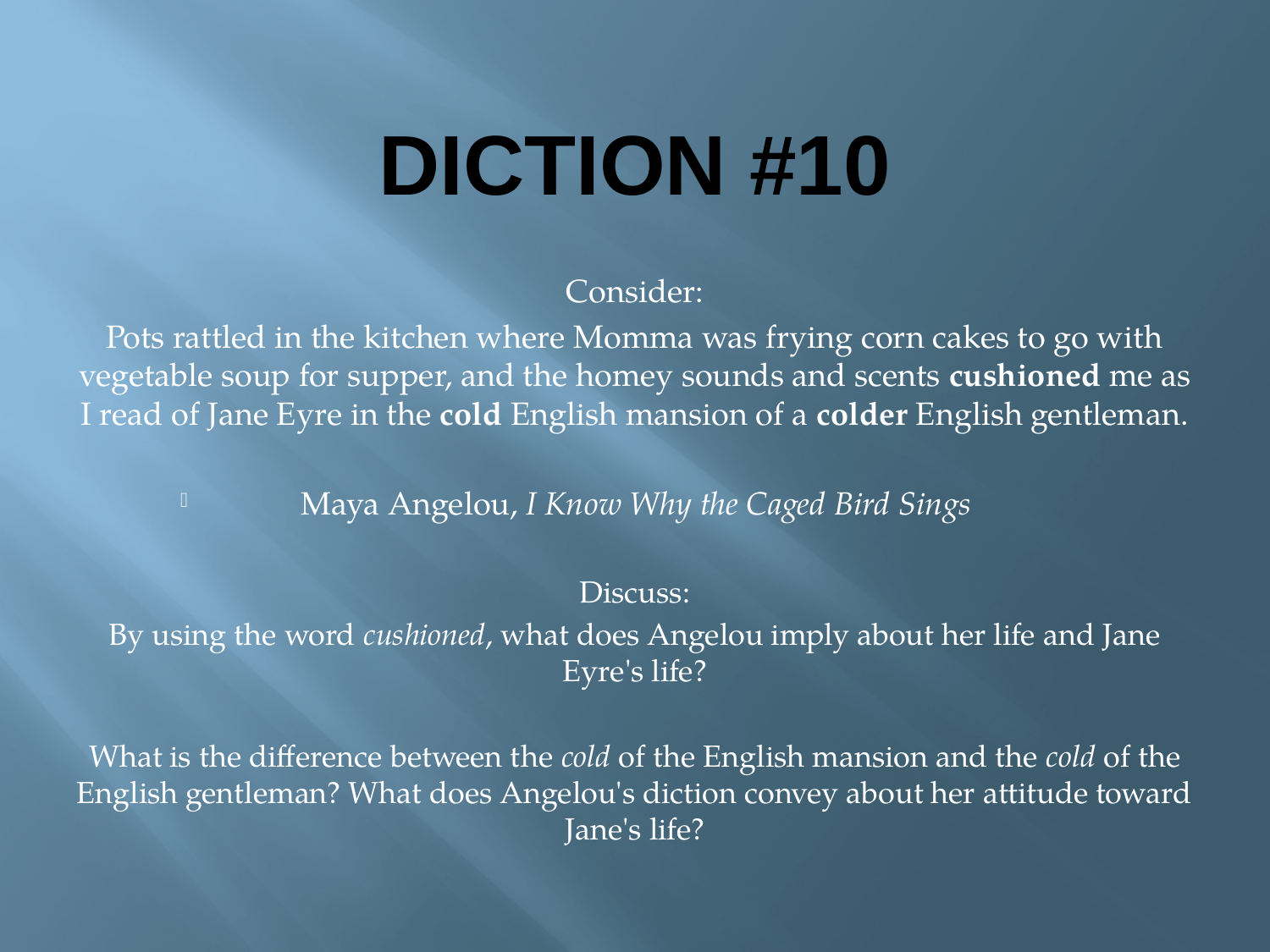

# Diction #10
Consider:
Pots rattled in the kitchen where Momma was frying corn cakes to go with vegetable soup for supper, and the homey sounds and scents cushioned me as I read of Jane Eyre in the cold English mansion of a colder English gentleman.

Maya Angelou, I Know Why the Caged Bird Sings

Discuss:
By using the word cushioned, what does Angelou imply about her life and Jane Eyre's life?

What is the difference between the cold of the English mansion and the cold of the English gentleman? What does Angelou's diction convey about her attitude toward Jane's life?